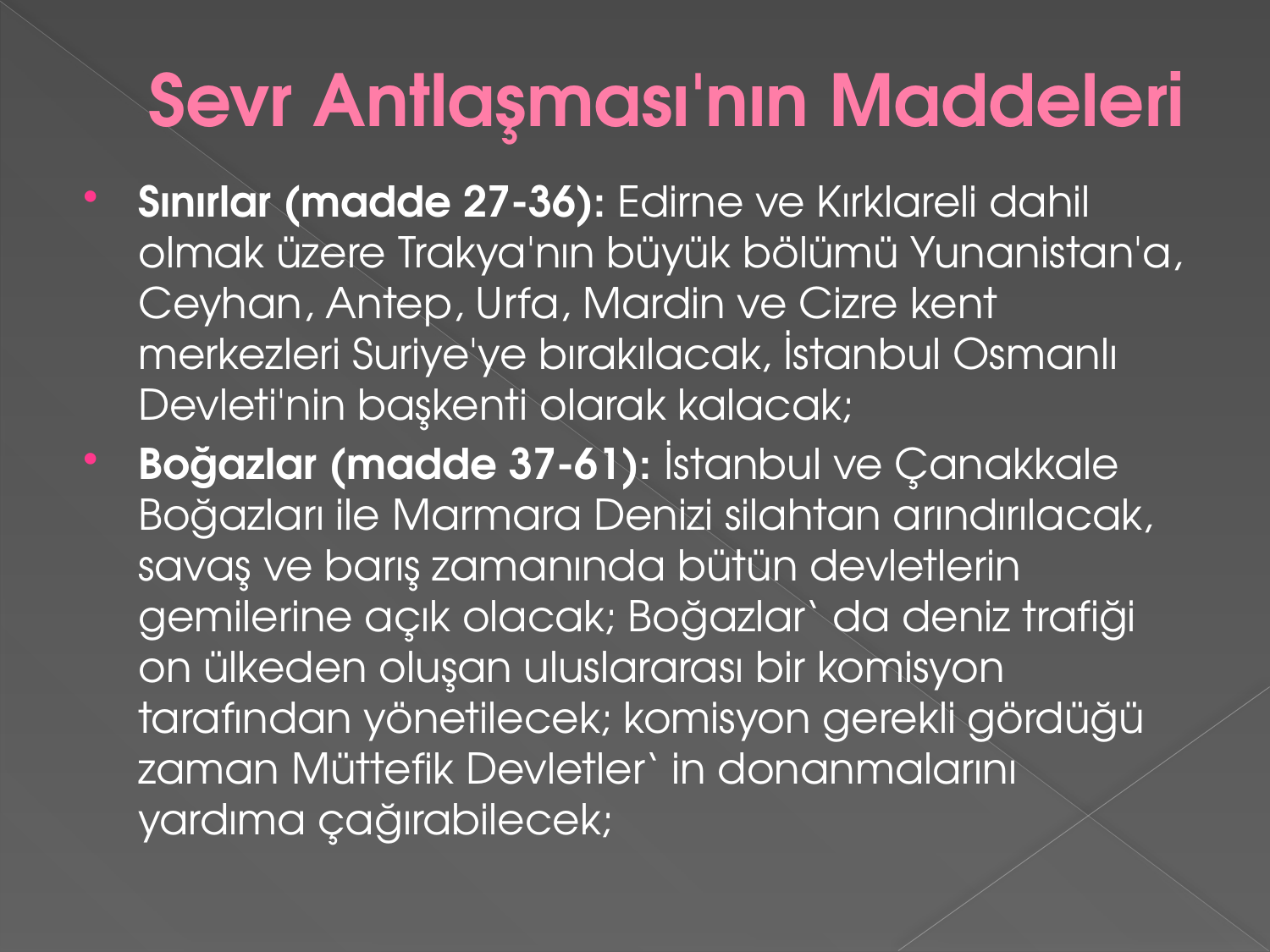

# Sevr Antlaşması'nın Maddeleri
Sınırlar (madde 27-36): Edirne ve Kırklareli dahil olmak üzere Trakya'nın büyük bölümü Yunanistan'a, Ceyhan, Antep, Urfa, Mardin ve Cizre kent merkezleri Suriye'ye bırakılacak, İstanbul Osmanlı Devleti'nin başkenti olarak kalacak;
Boğazlar (madde 37-61): İstanbul ve Çanakkale Boğazları ile Marmara Denizi silahtan arındırılacak, savaş ve barış zamanında bütün devletlerin gemilerine açık olacak; Boğazlar‘ da deniz trafiği on ülkeden oluşan uluslararası bir komisyon tarafından yönetilecek; komisyon gerekli gördüğü zaman Müttefik Devletler‘ in donanmalarını yardıma çağırabilecek;